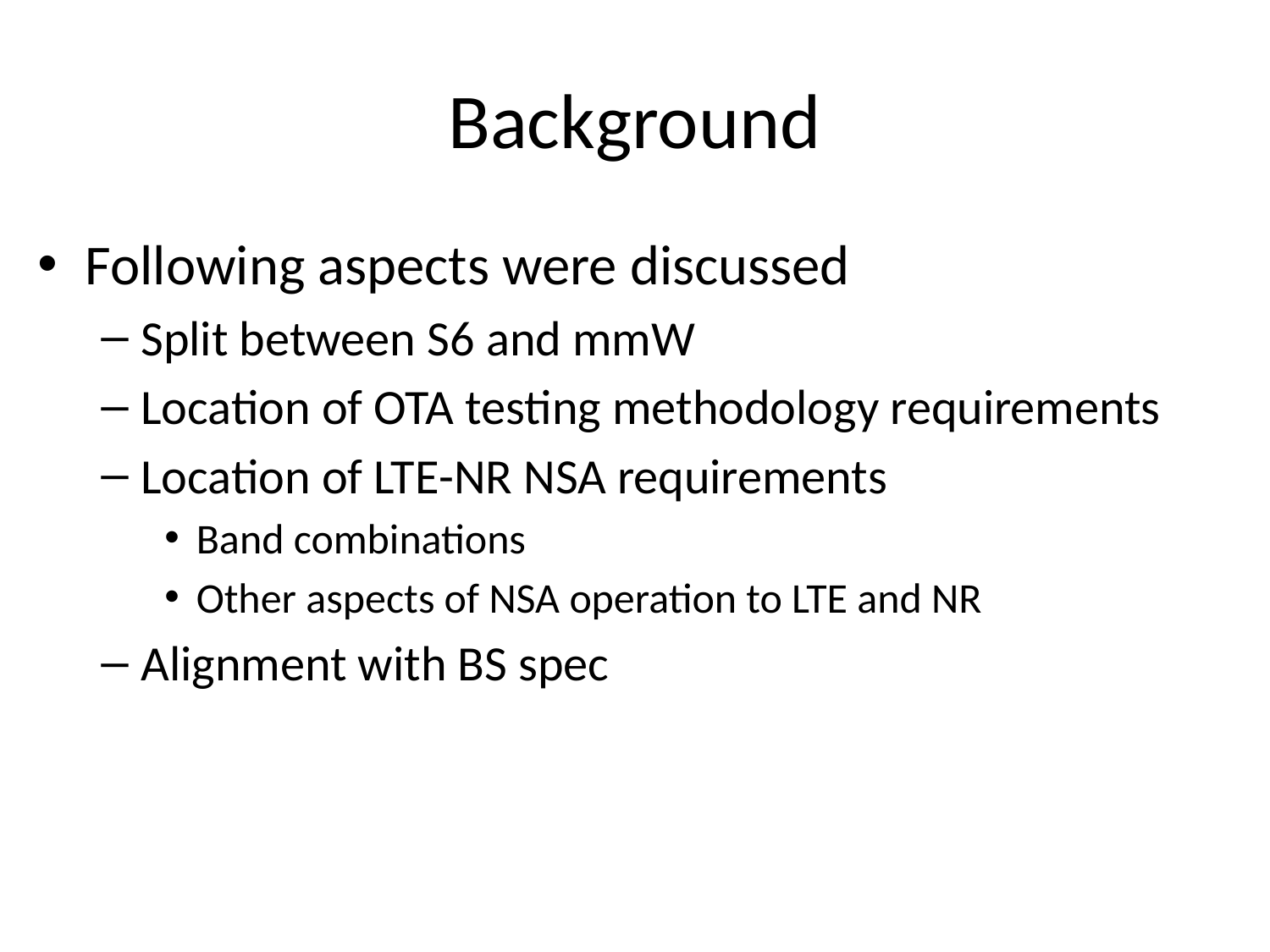

# Background
Following aspects were discussed
Split between S6 and mmW
Location of OTA testing methodology requirements
Location of LTE-NR NSA requirements
Band combinations
Other aspects of NSA operation to LTE and NR
Alignment with BS spec